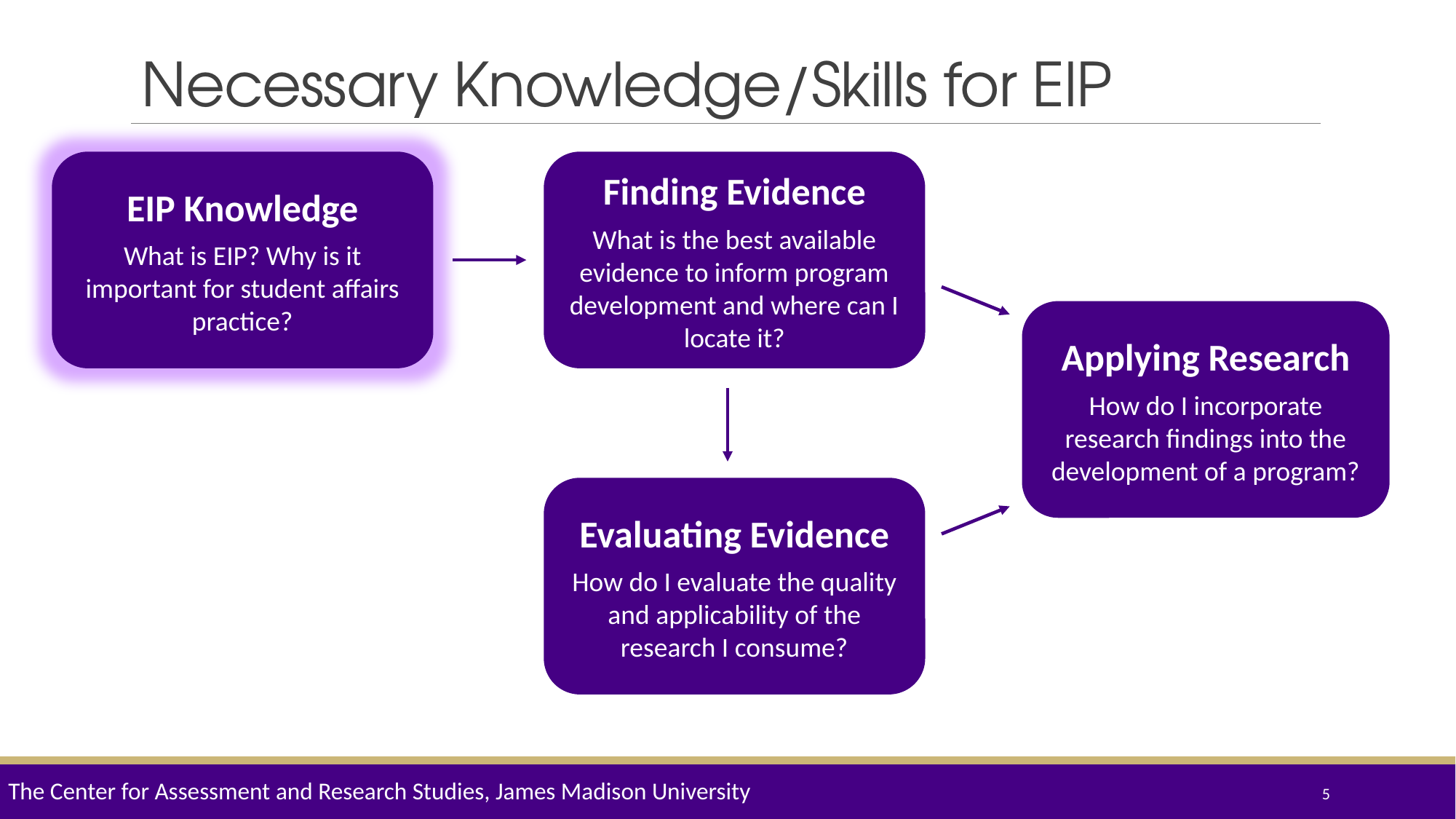

# Necessary Knowledge/Skills for EIP
EIP Knowledge
What is EIP? Why is it important for student affairs practice?
Finding Evidence
What is the best available evidence to inform program development and where can I locate it?
Applying Research
How do I incorporate research findings into the development of a program?
Evaluating Evidence
How do I evaluate the quality and applicability of the research I consume?
The Center for Assessment and Research Studies, James Madison University
5